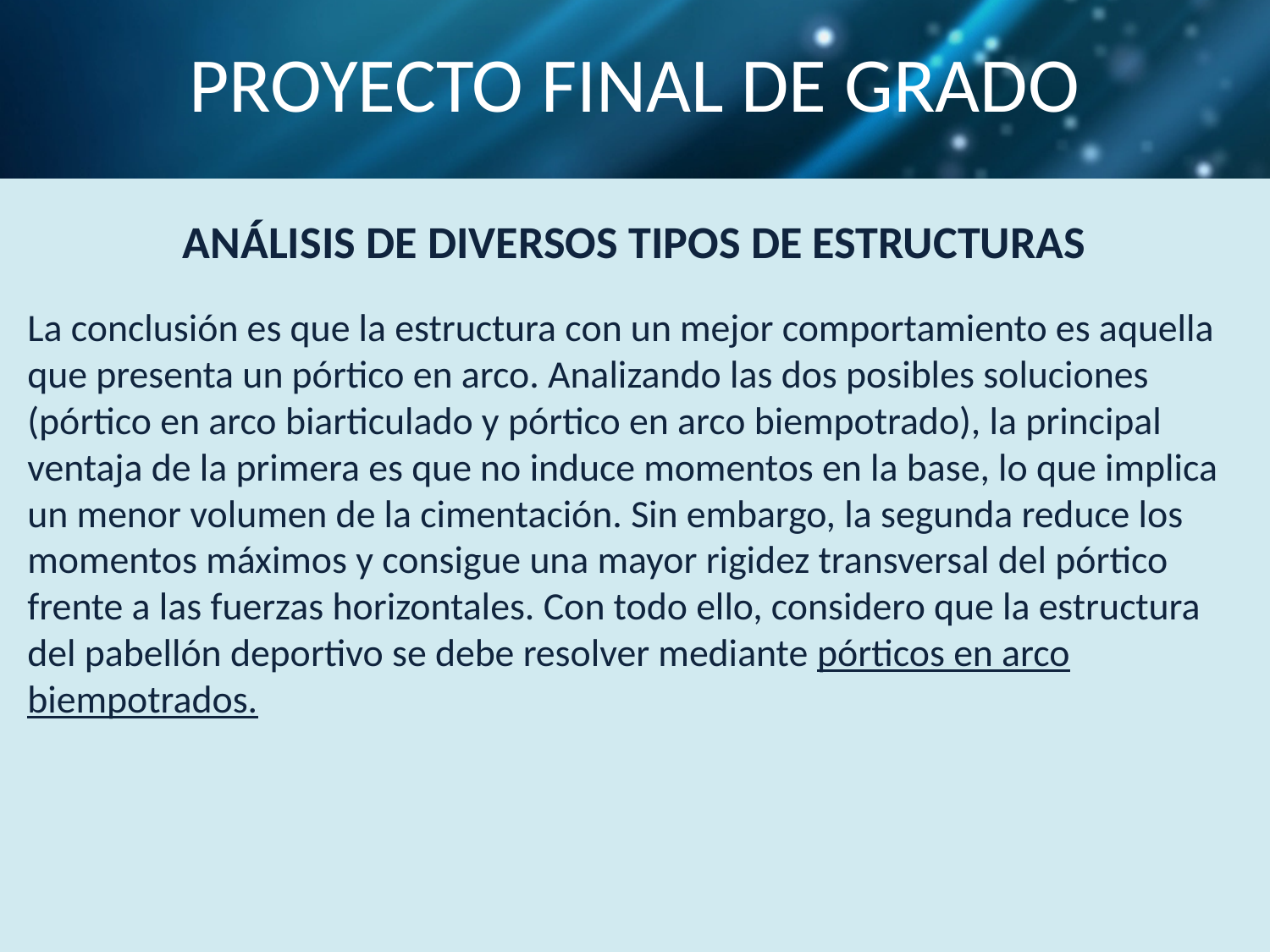

# PROYECTO FINAL DE GRADO
ANÁLISIS DE DIVERSOS TIPOS DE ESTRUCTURAS
La conclusión es que la estructura con un mejor comportamiento es aquella que presenta un pórtico en arco. Analizando las dos posibles soluciones (pórtico en arco biarticulado y pórtico en arco biempotrado), la principal ventaja de la primera es que no induce momentos en la base, lo que implica un menor volumen de la cimentación. Sin embargo, la segunda reduce los momentos máximos y consigue una mayor rigidez transversal del pórtico frente a las fuerzas horizontales. Con todo ello, considero que la estructura del pabellón deportivo se debe resolver mediante pórticos en arco biempotrados.